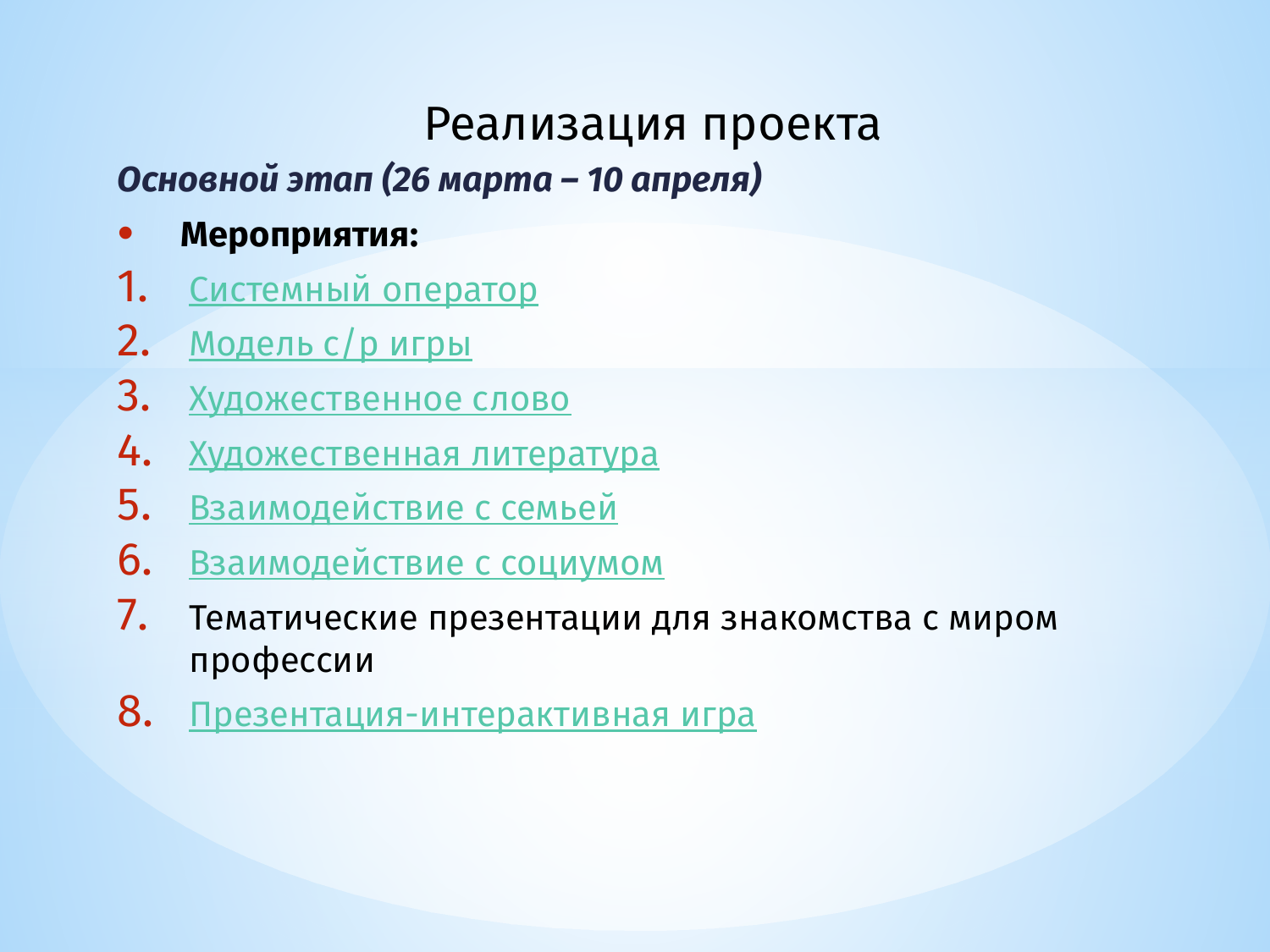

Реализация проекта
Основной этап (26 марта – 10 апреля)
Мероприятия:
Системный оператор
Модель с/р игры
Художественное слово
Художественная литература
Взаимодействие с семьей
Взаимодействие с социумом
Тематические презентации для знакомства с миром профессии
Презентация-интерактивная игра